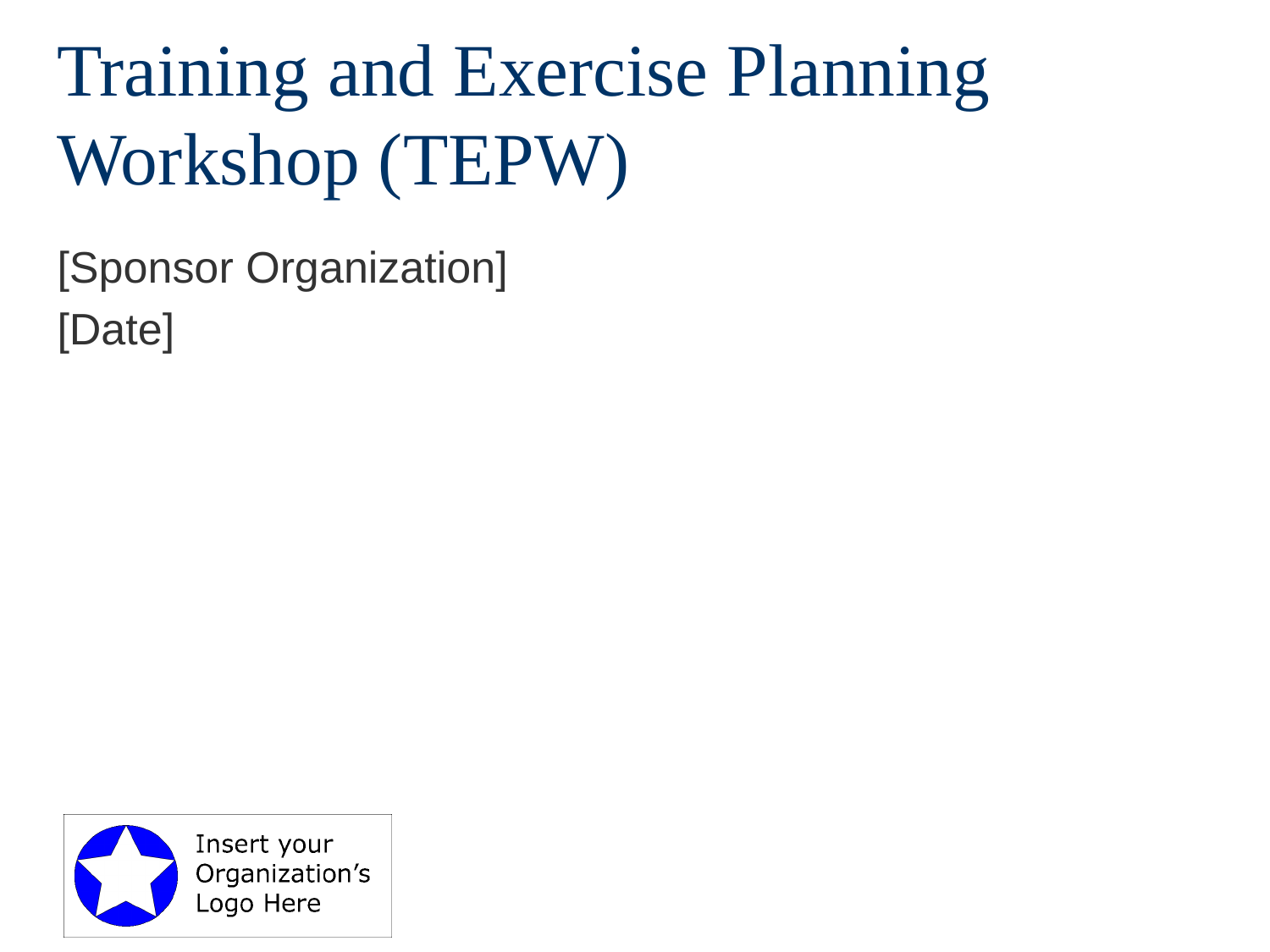

# Training and Exercise Planning Workshop (TEPW)
[Sponsor Organization]
[Date]